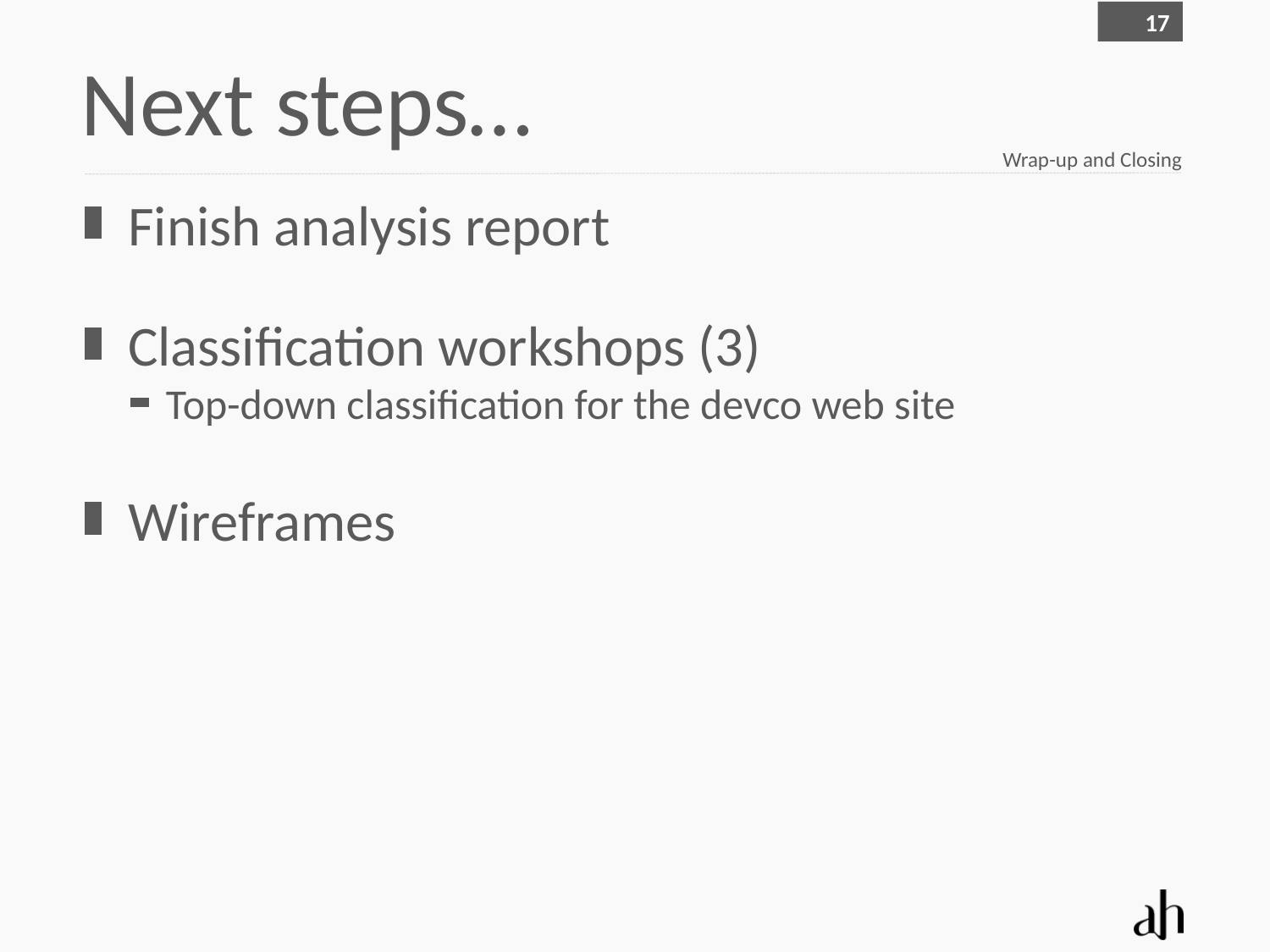

17
# Next steps…
Wrap-up and Closing
Finish analysis report
Classification workshops (3)
Top-down classification for the devco web site
Wireframes